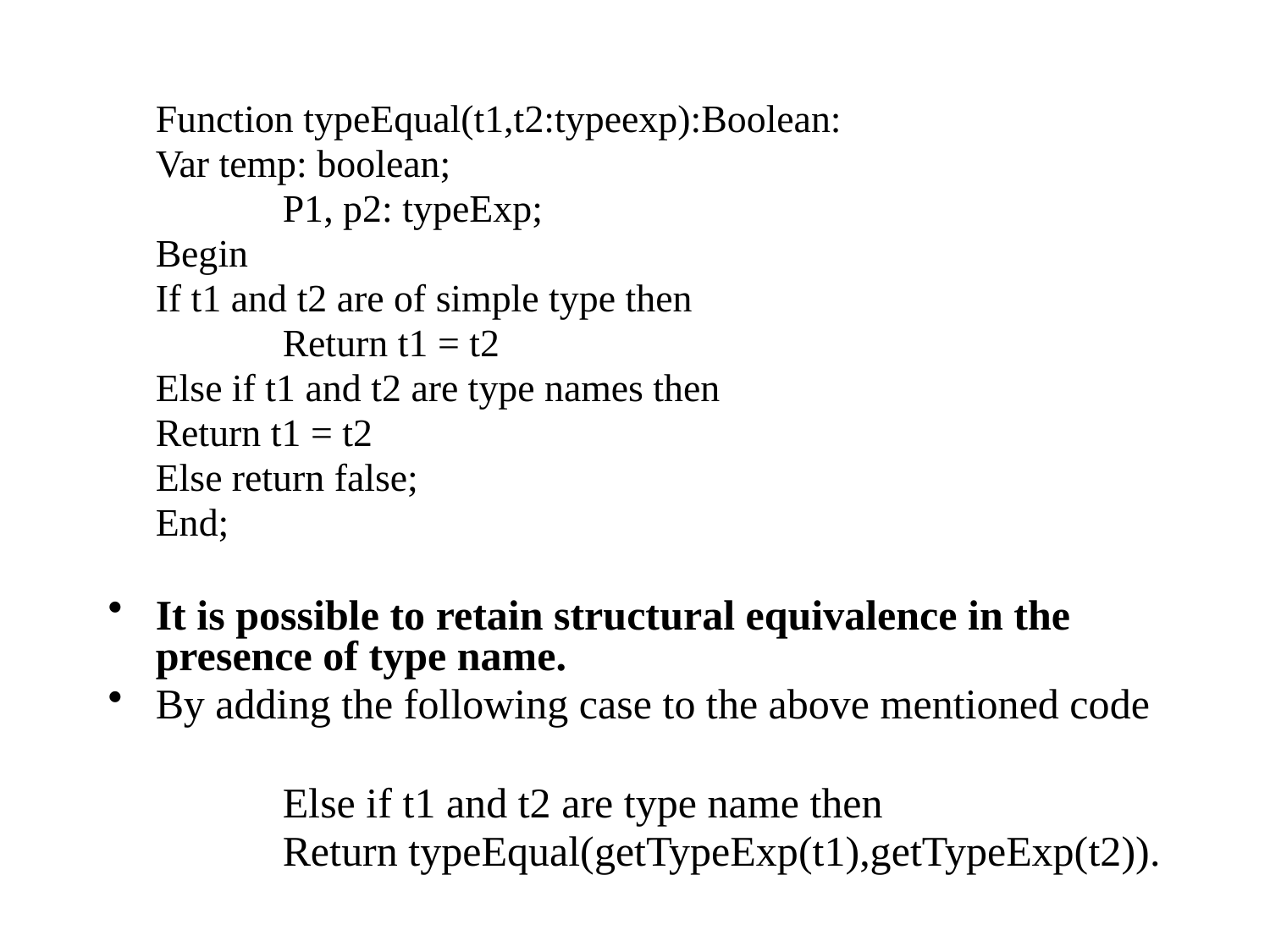

Function typeEqual(t1,t2:typeexp):Boolean:
	Var temp: boolean;
		P1, p2: typeExp;
	Begin
	If t1 and t2 are of simple type then
		Return t1 = t2
	Else if t1 and t2 are type names then
	Return t1 = t2
	Else return false;
	End;

It is possible to retain structural equivalence in the presence of type name.
By adding the following case to the above mentioned code

		Else if t1 and t2 are type name then
		Return typeEqual(getTypeExp(t1),getTypeExp(t2)).